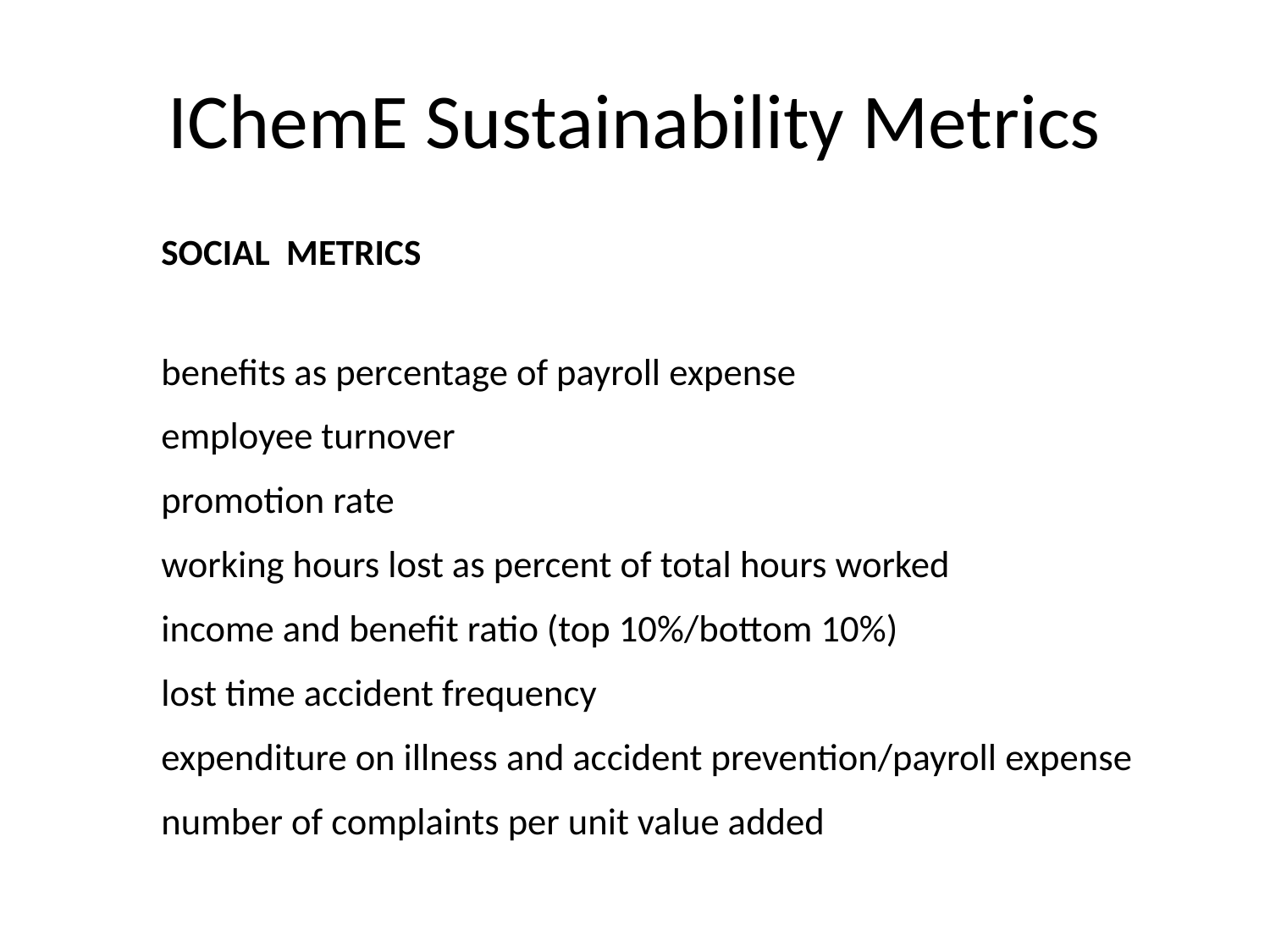

# IChemE Sustainability Metrics
	SOCIAL  METRICS

	benefits as percentage of payroll expense
	employee turnover
         	promotion rate
          	working hours lost as percent of total hours worked
         	income and benefit ratio (top 10%/bottom 10%)
         	lost time accident frequency
      	expenditure on illness and accident prevention/payroll expense
	number of complaints per unit value added